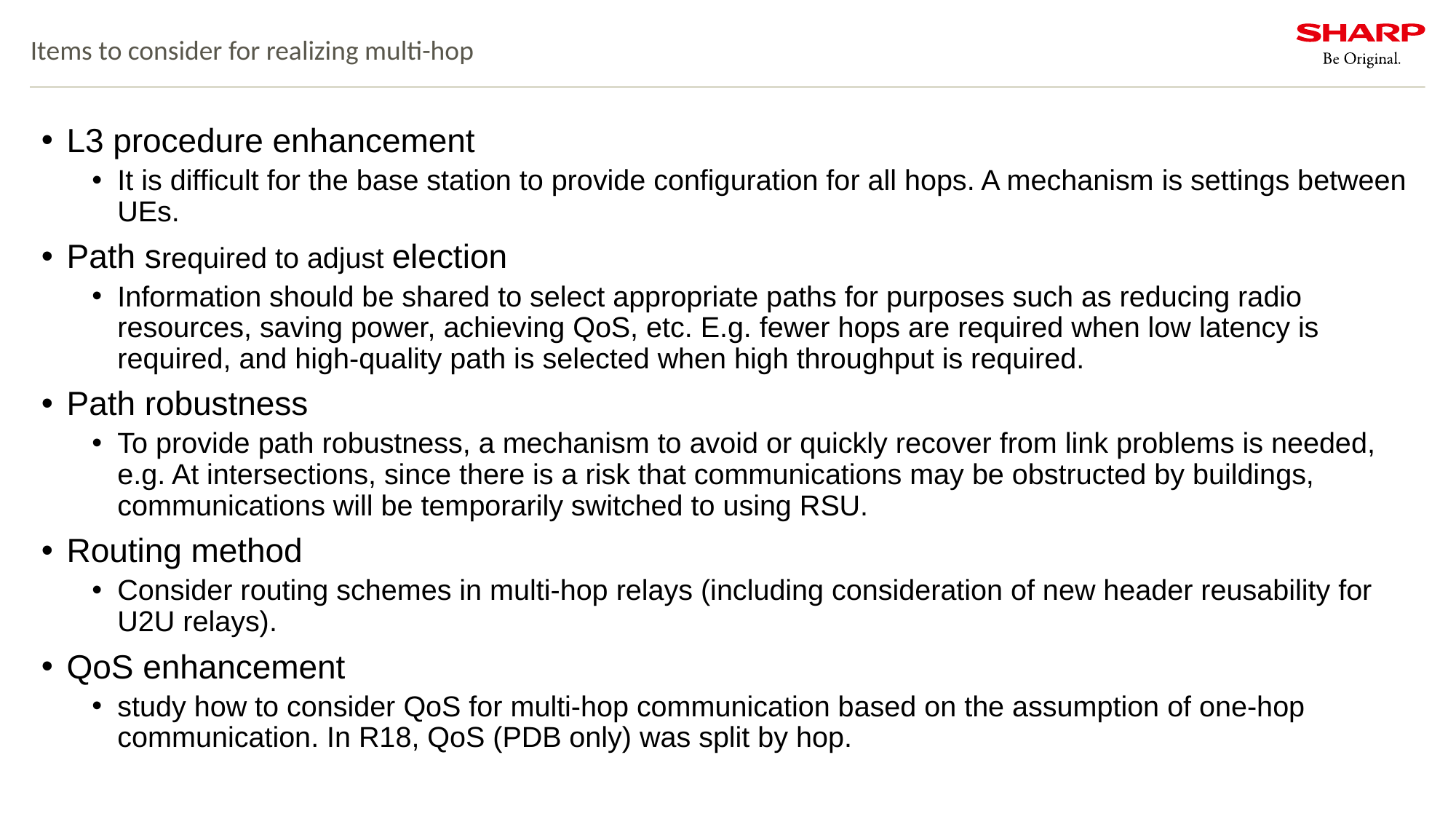

Items to consider for realizing multi-hop
L3 procedure enhancement
It is difficult for the base station to provide configuration for all hops. A mechanism is settings between UEs.
Path srequired to adjust election
Information should be shared to select appropriate paths for purposes such as reducing radio resources, saving power, achieving QoS, etc. E.g. fewer hops are required when low latency is required, and high-quality path is selected when high throughput is required.
Path robustness
To provide path robustness, a mechanism to avoid or quickly recover from link problems is needed, e.g. At intersections, since there is a risk that communications may be obstructed by buildings, communications will be temporarily switched to using RSU.
Routing method
Consider routing schemes in multi-hop relays (including consideration of new header reusability for U2U relays).
QoS enhancement
study how to consider QoS for multi-hop communication based on the assumption of one-hop communication. In R18, QoS (PDB only) was split by hop.